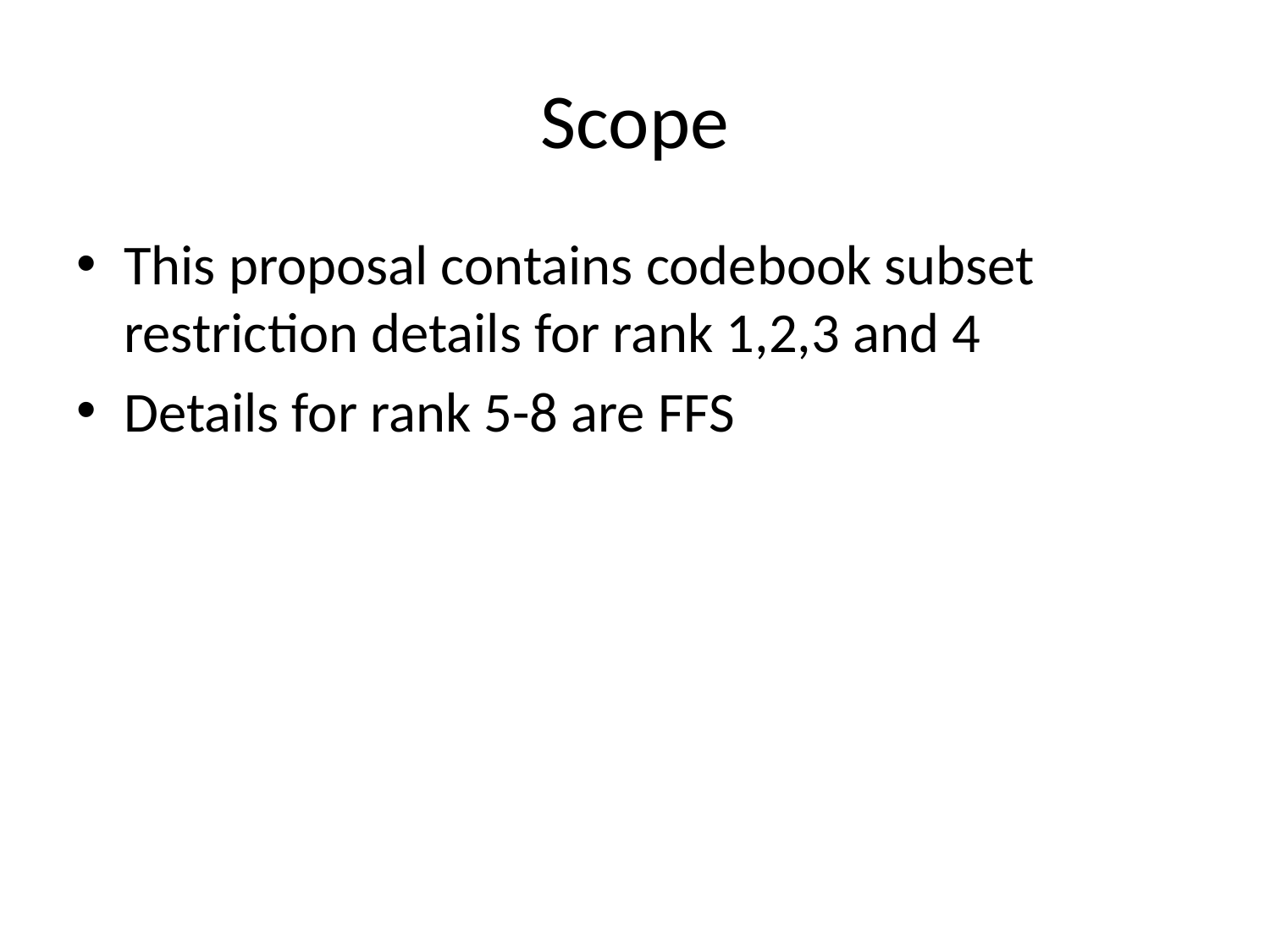

# Scope
This proposal contains codebook subset restriction details for rank 1,2,3 and 4
Details for rank 5-8 are FFS